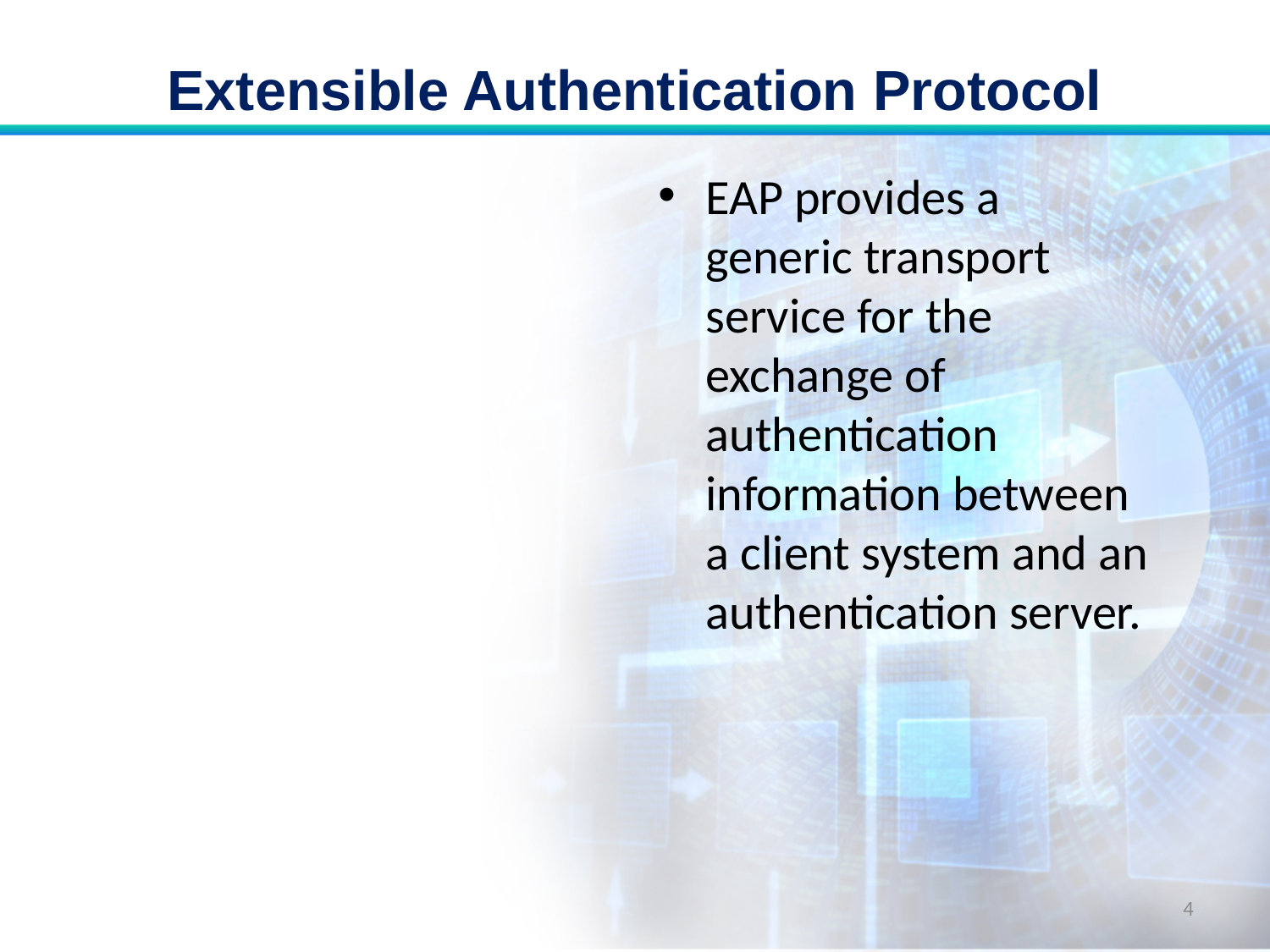

# Extensible Authentication Protocol
EAP provides a generic transport service for the exchange of authentication information between a client system and an authentication server.
4